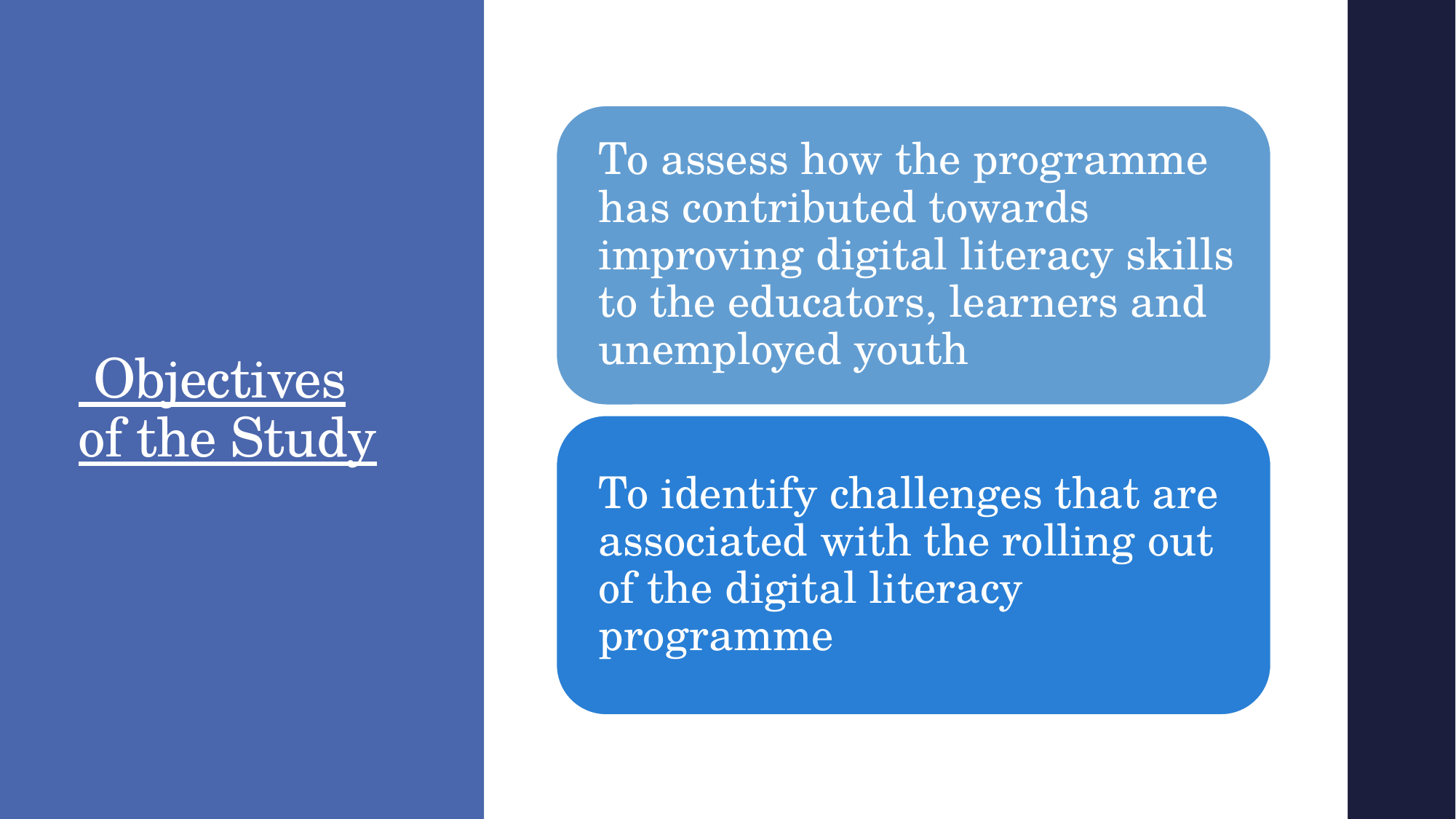

To assess how the programme has contributed towards improving digital literacy skills to the educators, learners and unemployed youth
To identify challenges that are associated with the rolling out of the digital literacy programme
# Objectives of the Study